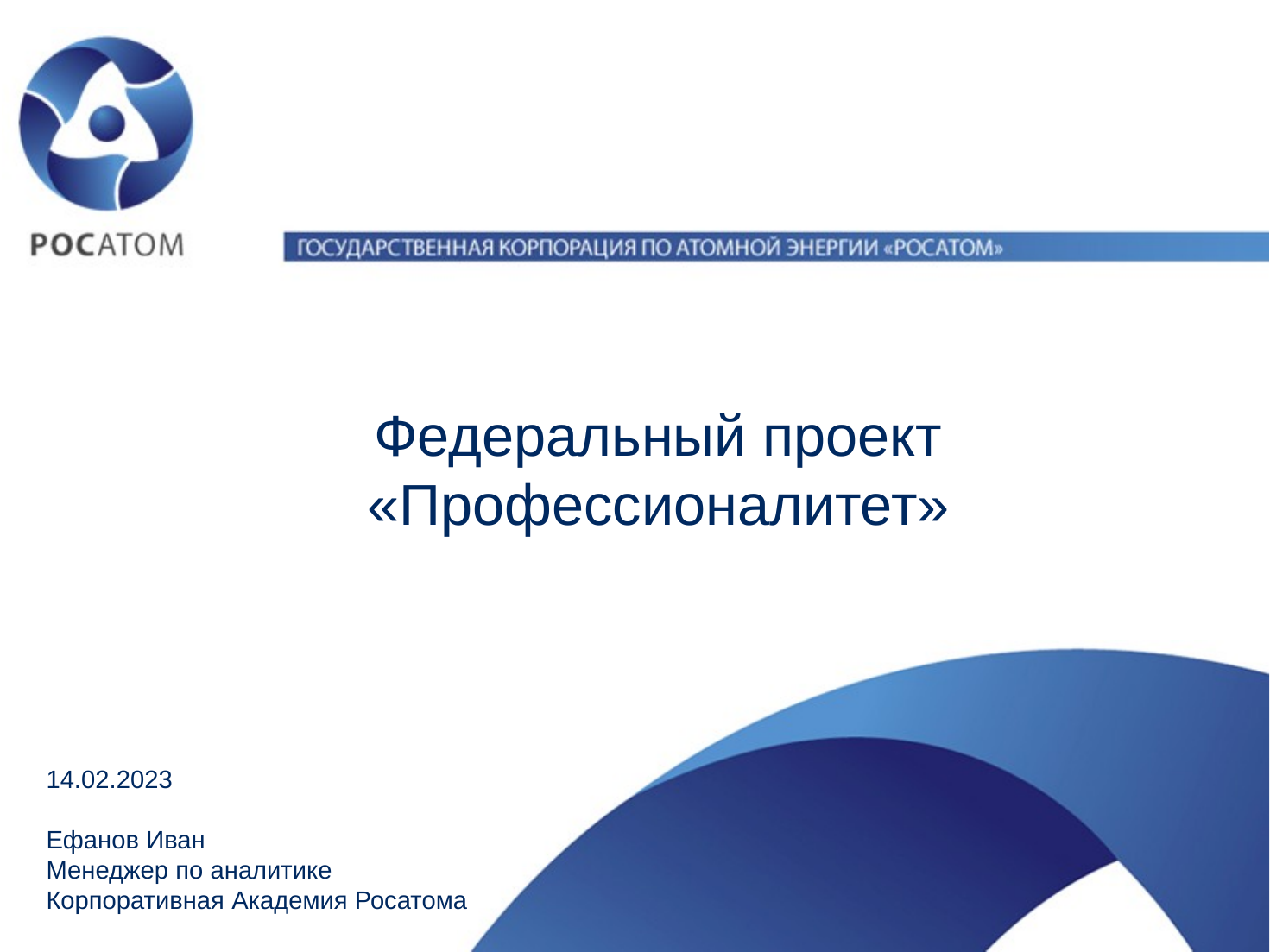

# Федеральный проект «Профессионалитет»
14.02.2023

Ефанов Иван
Менеджер по аналитике
Корпоративная Академия Росатома